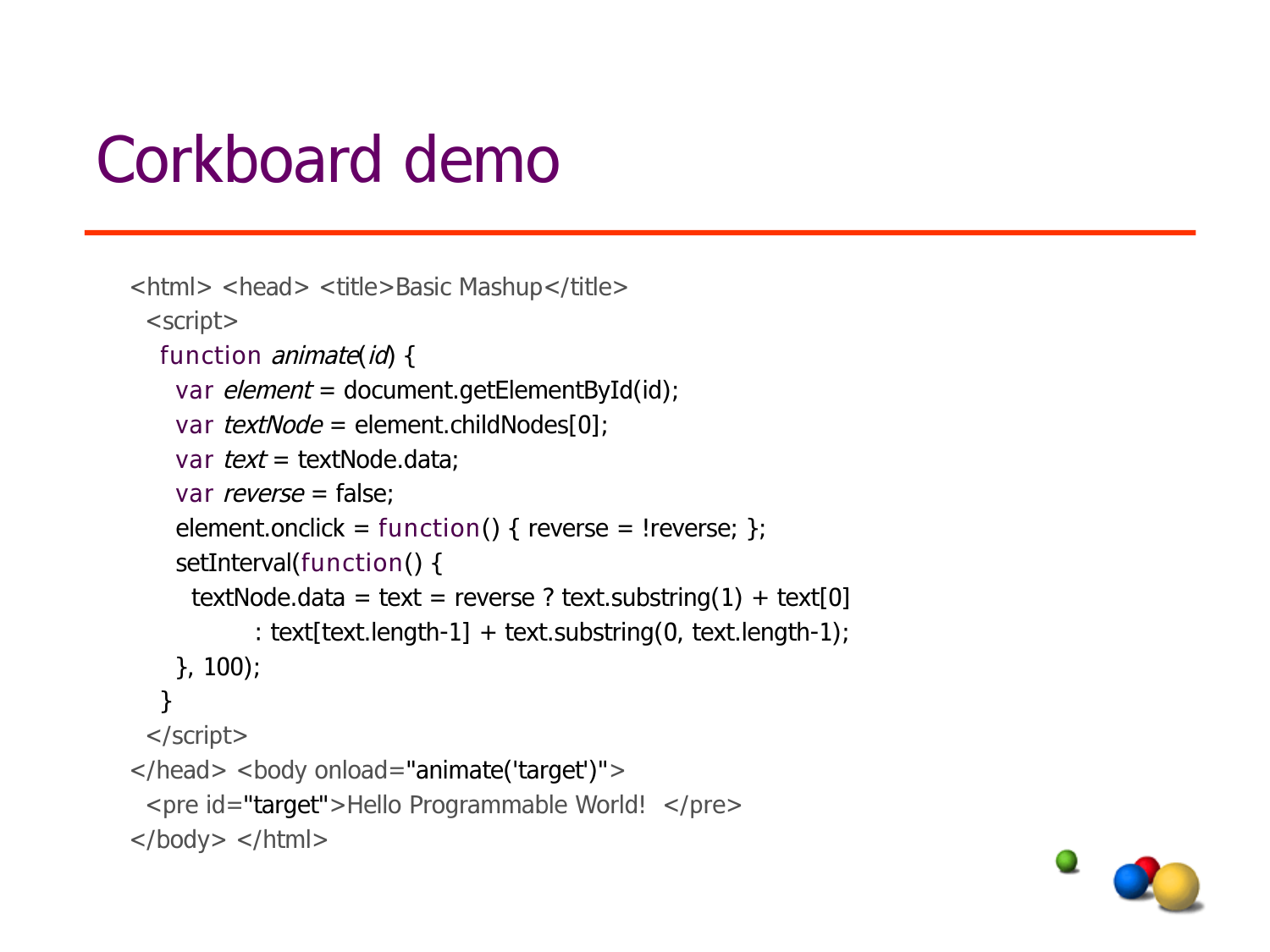

# Corkboard demo
<html> <head> <title>Basic Mashup</title>
  <script>
    function animate(id) {
      var element = document.getElementById(id);
      var textNode = element.childNodes[0];
      var text = textNode.data;
      var reverse = false;
      element.onclick = function() { reverse = !reverse; };
      setInterval(function() {
        textNode.data = text = reverse ? text.substring(1) + text[0]
                : text[text.length-1] + text.substring(0, text.length-1);
      }, 100);
    }
  </script>
</head> <body onload="animate('target')">
  <pre id="target">Hello Programmable World!  </pre>
</body> </html>